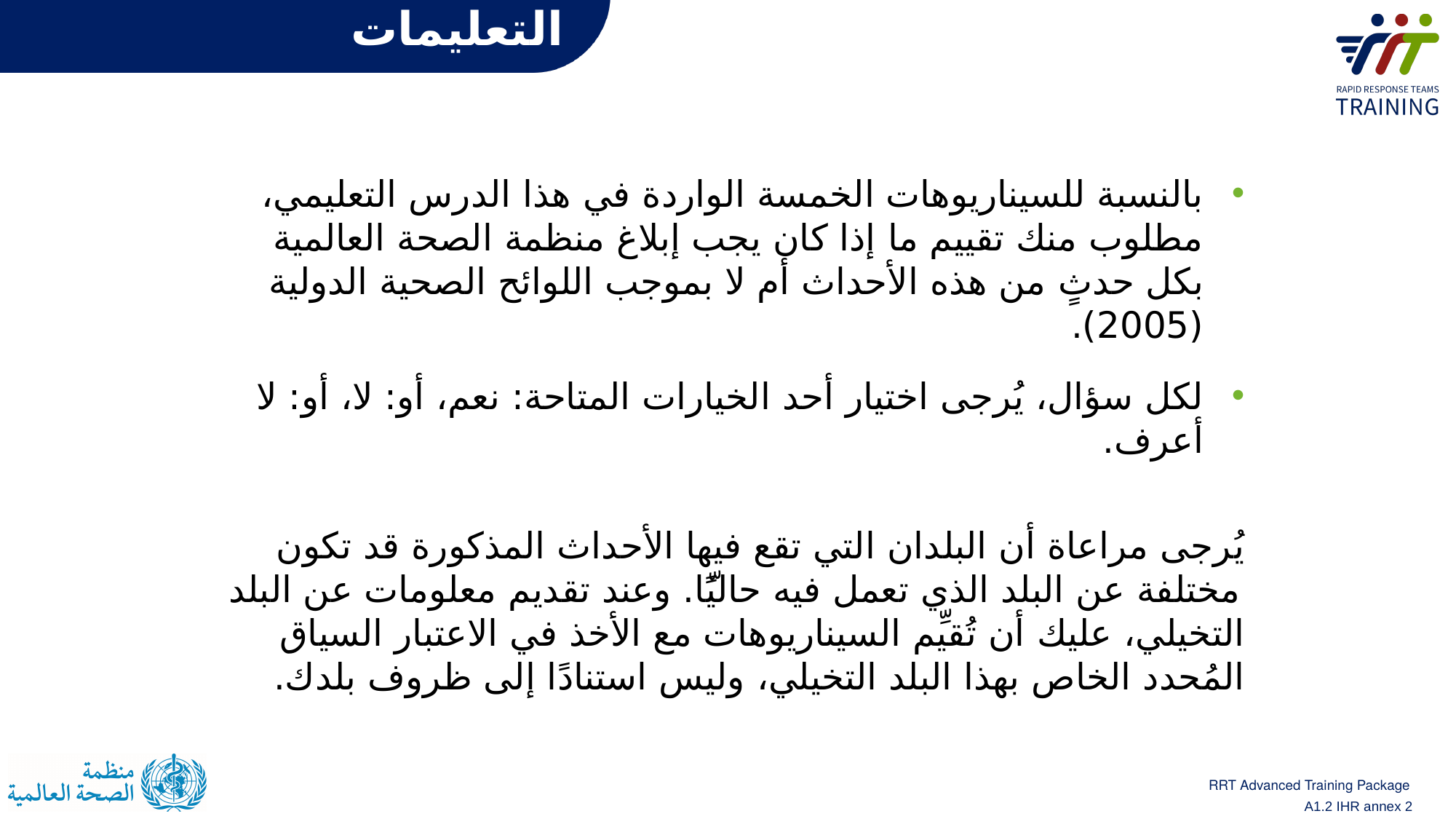

# التعليمات
بالنسبة للسيناريوهات الخمسة الواردة في هذا الدرس التعليمي، مطلوب منك تقييم ما إذا كان يجب إبلاغ منظمة الصحة العالمية بكل حدثٍ من هذه الأحداث أم لا بموجب اللوائح الصحية الدولية (2005).
لكل سؤال، يُرجى اختيار أحد الخيارات المتاحة: نعم، أو: لا، أو: لا أعرف.

يُرجى مراعاة أن البلدان التي تقع فيها الأحداث المذكورة قد تكون مختلفة عن البلد الذي تعمل فيه حاليًّا. وعند تقديم معلومات عن البلد التخيلي، عليك أن تُقيِّم السيناريوهات مع الأخذ في الاعتبار السياق المُحدد الخاص بهذا البلد التخيلي، وليس استنادًا إلى ظروف بلدك.